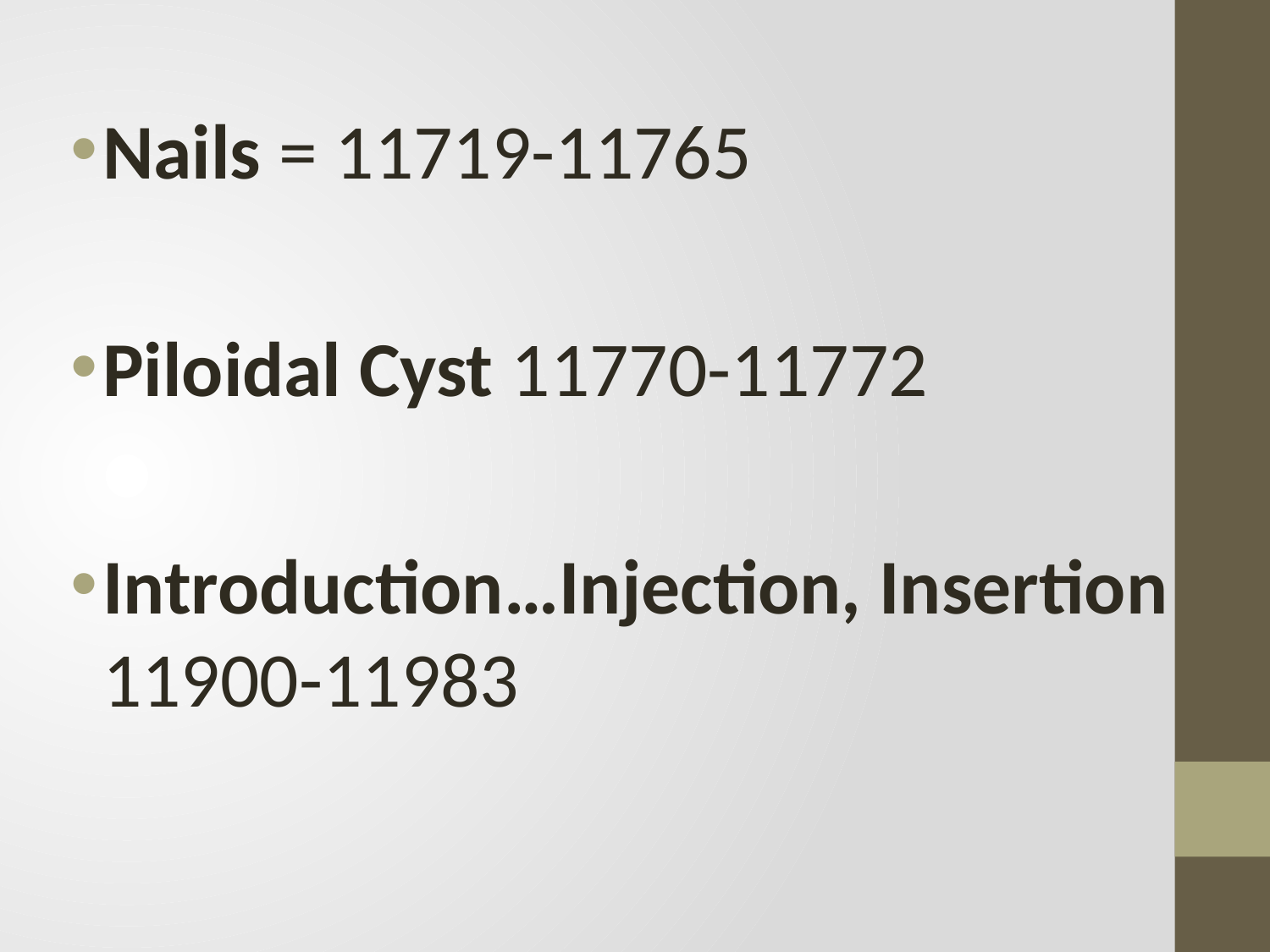

Nails = 11719-11765

Piloidal Cyst 11770-11772

Introduction…Injection, Insertion 11900-11983